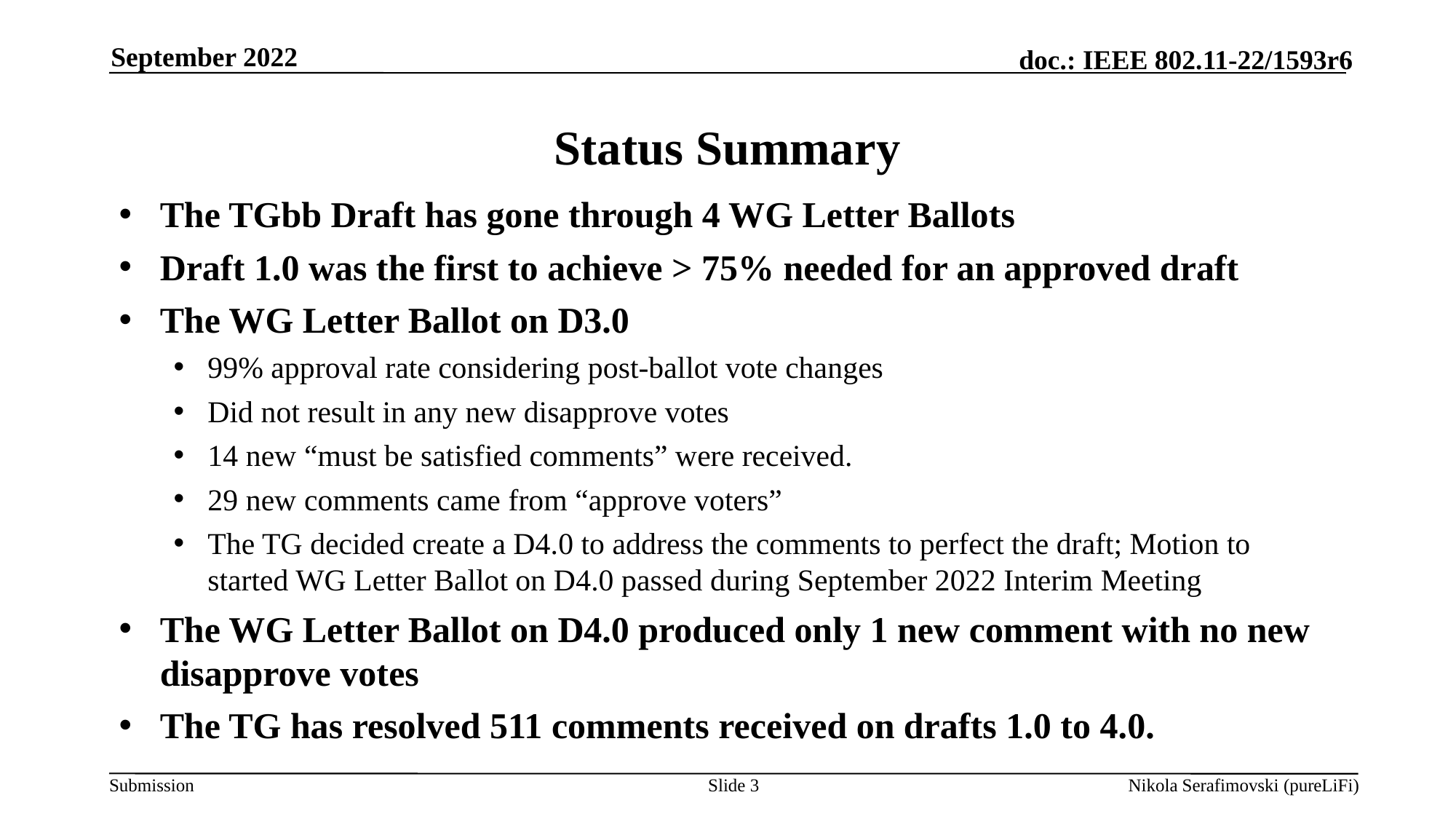

September 2022
# Status Summary
The TGbb Draft has gone through 4 WG Letter Ballots
Draft 1.0 was the first to achieve > 75% needed for an approved draft
The WG Letter Ballot on D3.0
99% approval rate considering post-ballot vote changes
Did not result in any new disapprove votes
14 new “must be satisfied comments” were received.
29 new comments came from “approve voters”
The TG decided create a D4.0 to address the comments to perfect the draft; Motion to started WG Letter Ballot on D4.0 passed during September 2022 Interim Meeting
The WG Letter Ballot on D4.0 produced only 1 new comment with no new disapprove votes
The TG has resolved 511 comments received on drafts 1.0 to 4.0.
Slide 3
Nikola Serafimovski (pureLiFi)